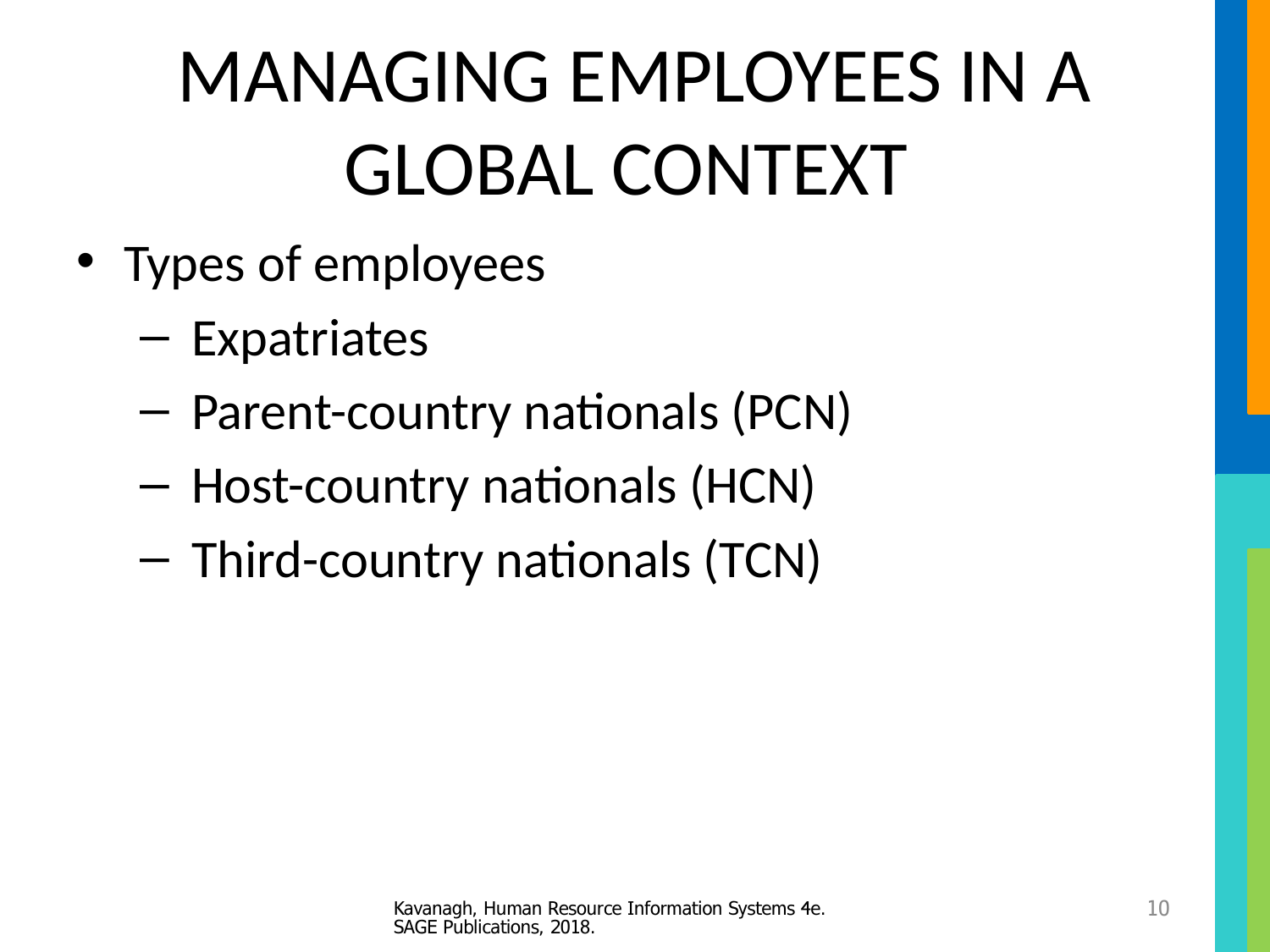

# MANAGING EMPLOYEES IN A GLOBAL CONTEXT
Types of employees
 Expatriates
 Parent-country nationals (PCN)
 Host-country nationals (HCN)
 Third-country nationals (TCN)
Kavanagh, Human Resource Information Systems 4e. SAGE Publications, 2018.
10